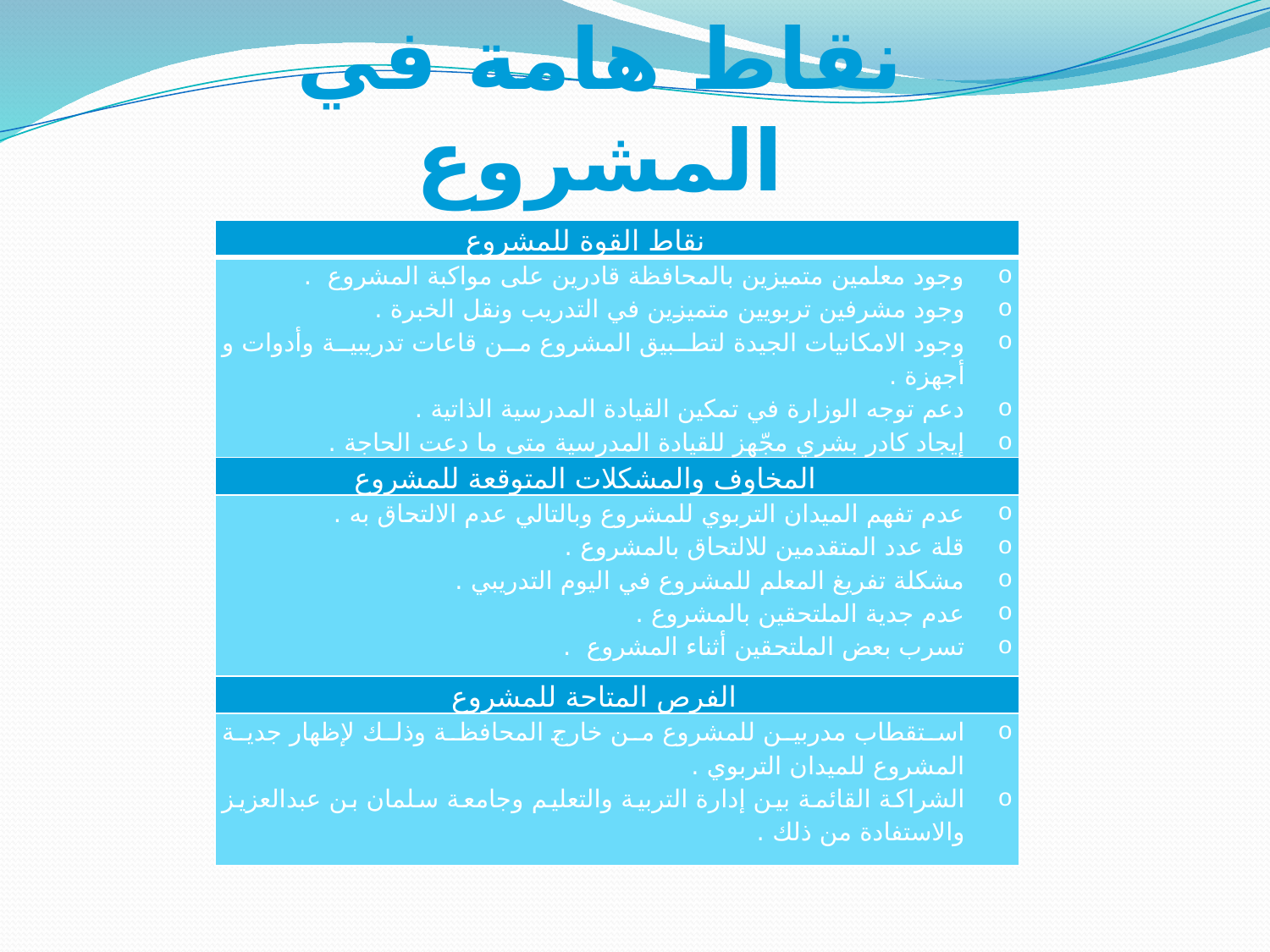

نقاط هامة في المشروع
| نقاط القوة للمشروع |
| --- |
| وجود معلمين متميزين بالمحافظة قادرين على مواكبة المشروع . وجود مشرفين تربويين متميزين في التدريب ونقل الخبرة . وجود الامكانيات الجيدة لتطبيق المشروع من قاعات تدريبية وأدوات و أجهزة . دعم توجه الوزارة في تمكين القيادة المدرسية الذاتية . إيجاد كادر بشري مجّهز للقيادة المدرسية متى ما دعت الحاجة . |
| المخاوف والمشكلات المتوقعة للمشروع |
| عدم تفهم الميدان التربوي للمشروع وبالتالي عدم الالتحاق به . قلة عدد المتقدمين للالتحاق بالمشروع . مشكلة تفريغ المعلم للمشروع في اليوم التدريبي . عدم جدية الملتحقين بالمشروع . تسرب بعض الملتحقين أثناء المشروع . |
| الفرص المتاحة للمشروع |
| استقطاب مدربين للمشروع من خارج المحافظة وذلك لإظهار جدية المشروع للميدان التربوي . الشراكة القائمة بين إدارة التربية والتعليم وجامعة سلمان بن عبدالعزيز والاستفادة من ذلك . |